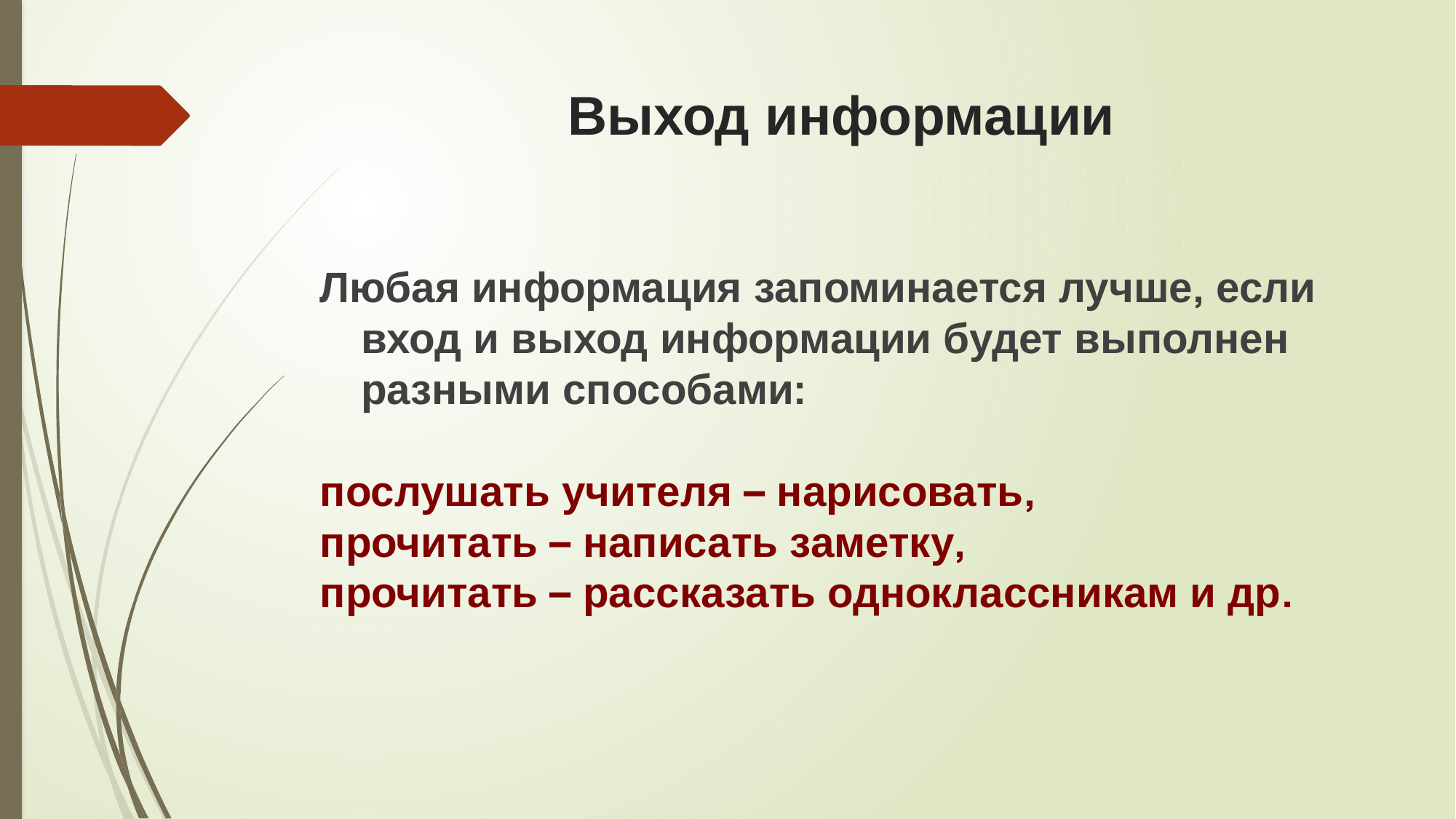

# Выход информации
Любая информация запоминается лучше, если вход и выход информации будет выполнен разными способами:

послушать учителя – нарисовать,
прочитать – написать заметку,
прочитать – рассказать одноклассникам и др.